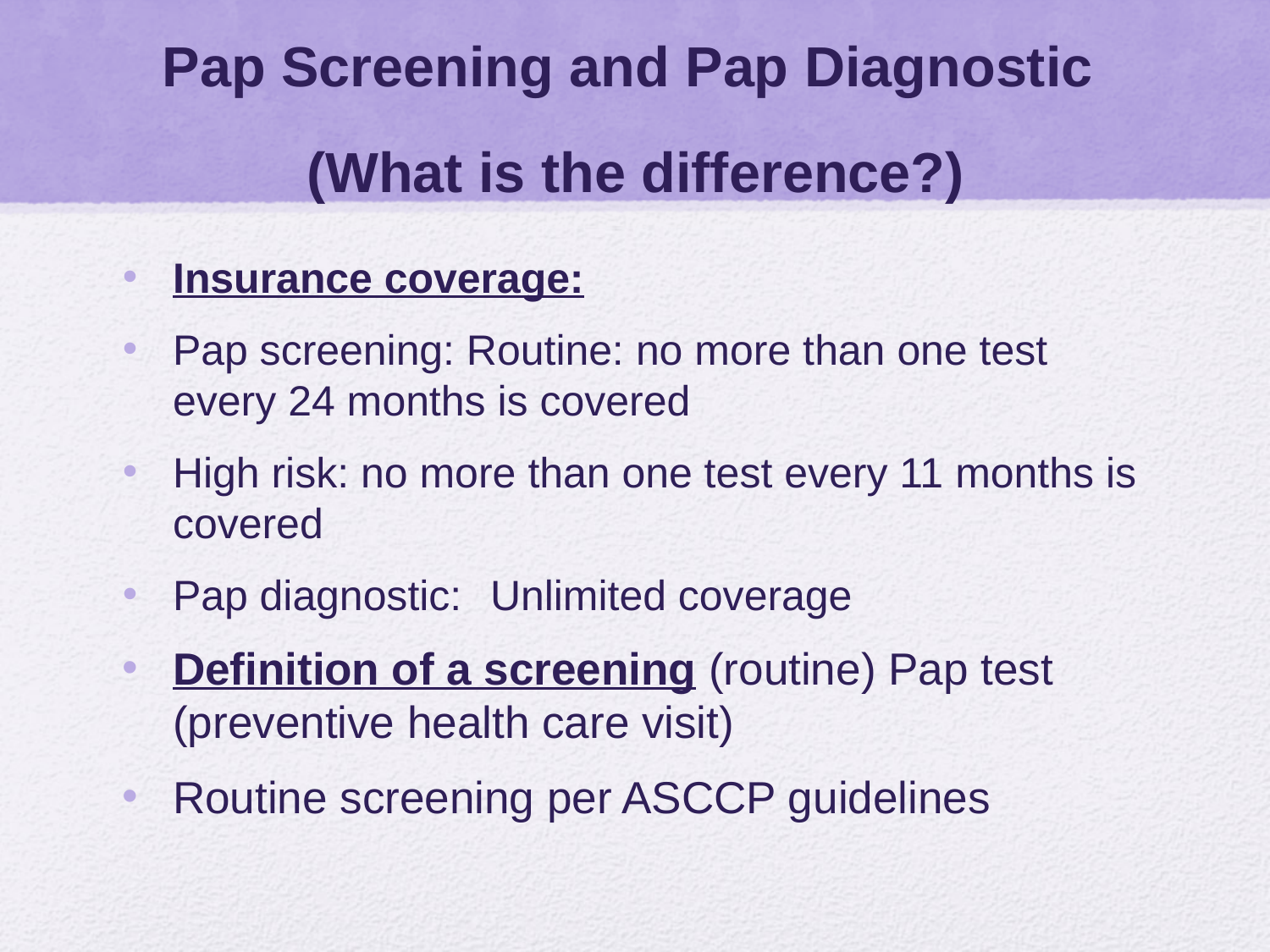

# Pap Screening and Pap Diagnostic (What is the difference?)
Insurance coverage:
Pap screening: Routine: no more than one test every 24 months is covered
High risk: no more than one test every 11 months is covered
Pap diagnostic: 	Unlimited coverage
Definition of a screening (routine) Pap test (preventive health care visit)
Routine screening per ASCCP guidelines